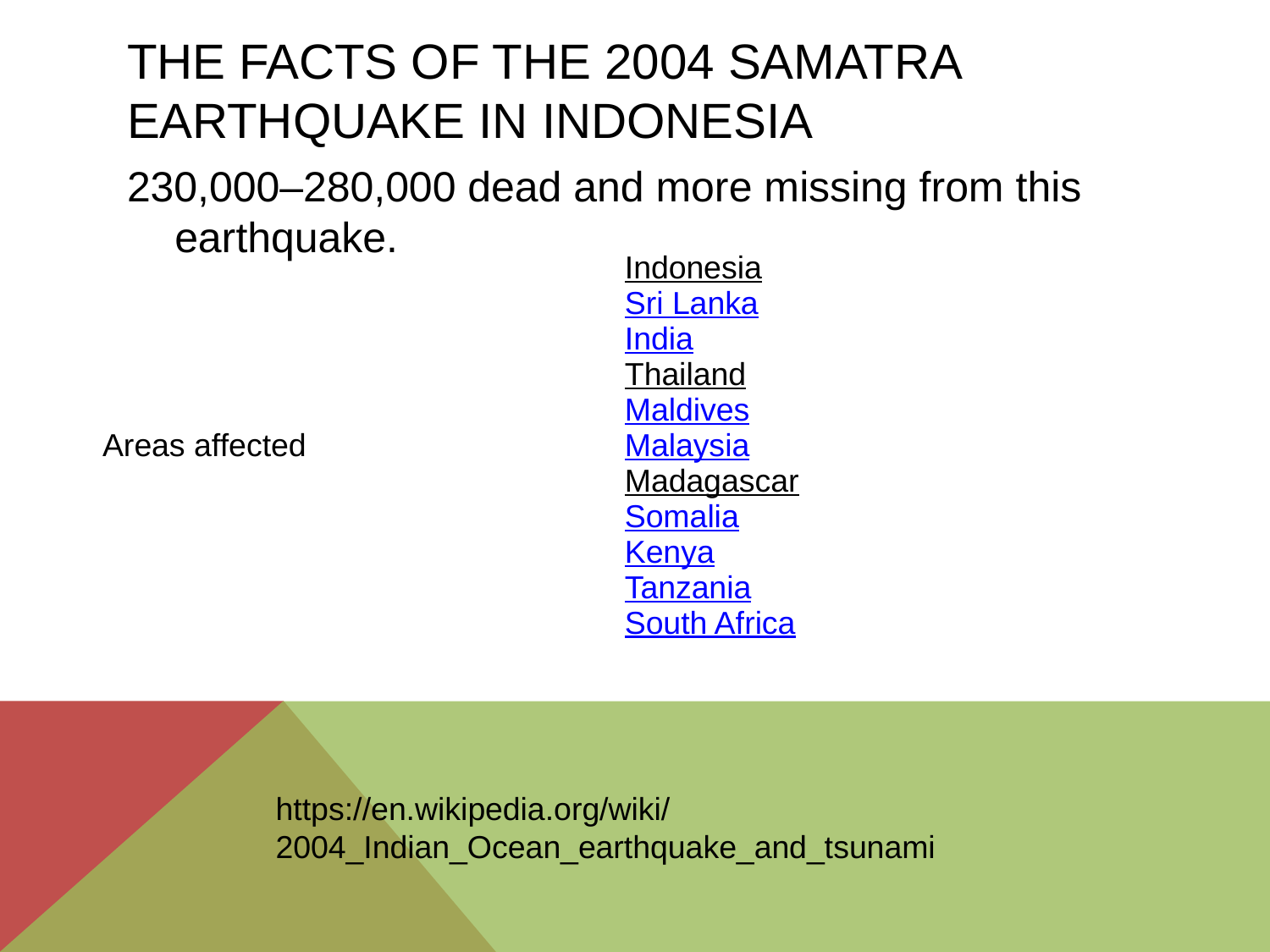

# the facts of the 2004 samatra earthquake in Indonesia
230,000–280,000 dead and more missing from this earthquake.

| Areas affected | Indonesia Sri Lanka India Thailand Maldives Malaysia Madagascar Somalia Kenya Tanzania South Africa |
| --- | --- |
https://en.wikipedia.org/wiki/2004_Indian_Ocean_earthquake_and_tsunami